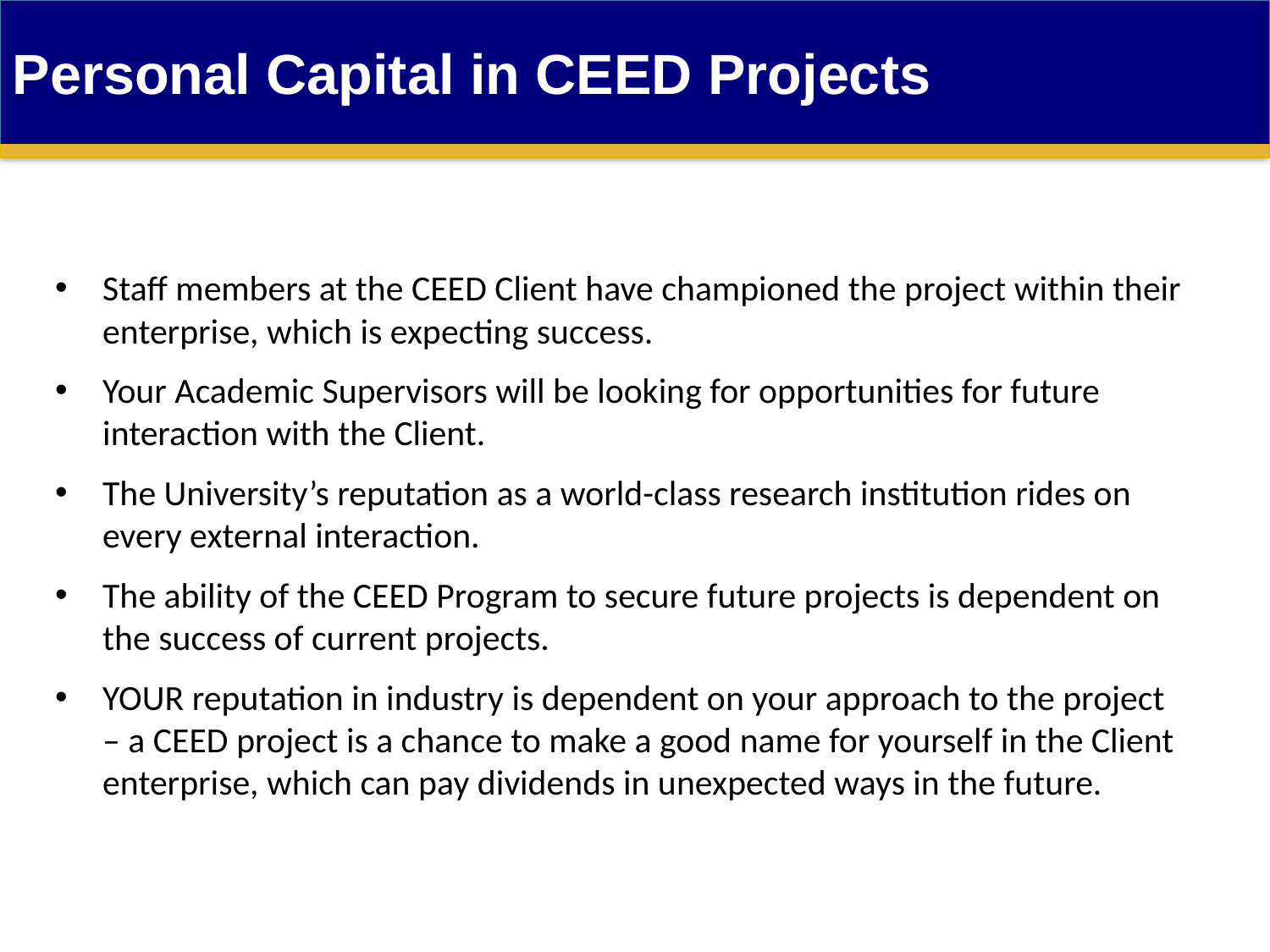

Personal Capital in CEED Projects

Staff members at the CEED Client have championed the project within their enterprise, which is expecting success.
Your Academic Supervisors will be looking for opportunities for future interaction with the Client.
The University’s reputation as a world-class research institution rides on every external interaction.
The ability of the CEED Program to secure future projects is dependent on the success of current projects.
YOUR reputation in industry is dependent on your approach to the project – a CEED project is a chance to make a good name for yourself in the Client enterprise, which can pay dividends in unexpected ways in the future.